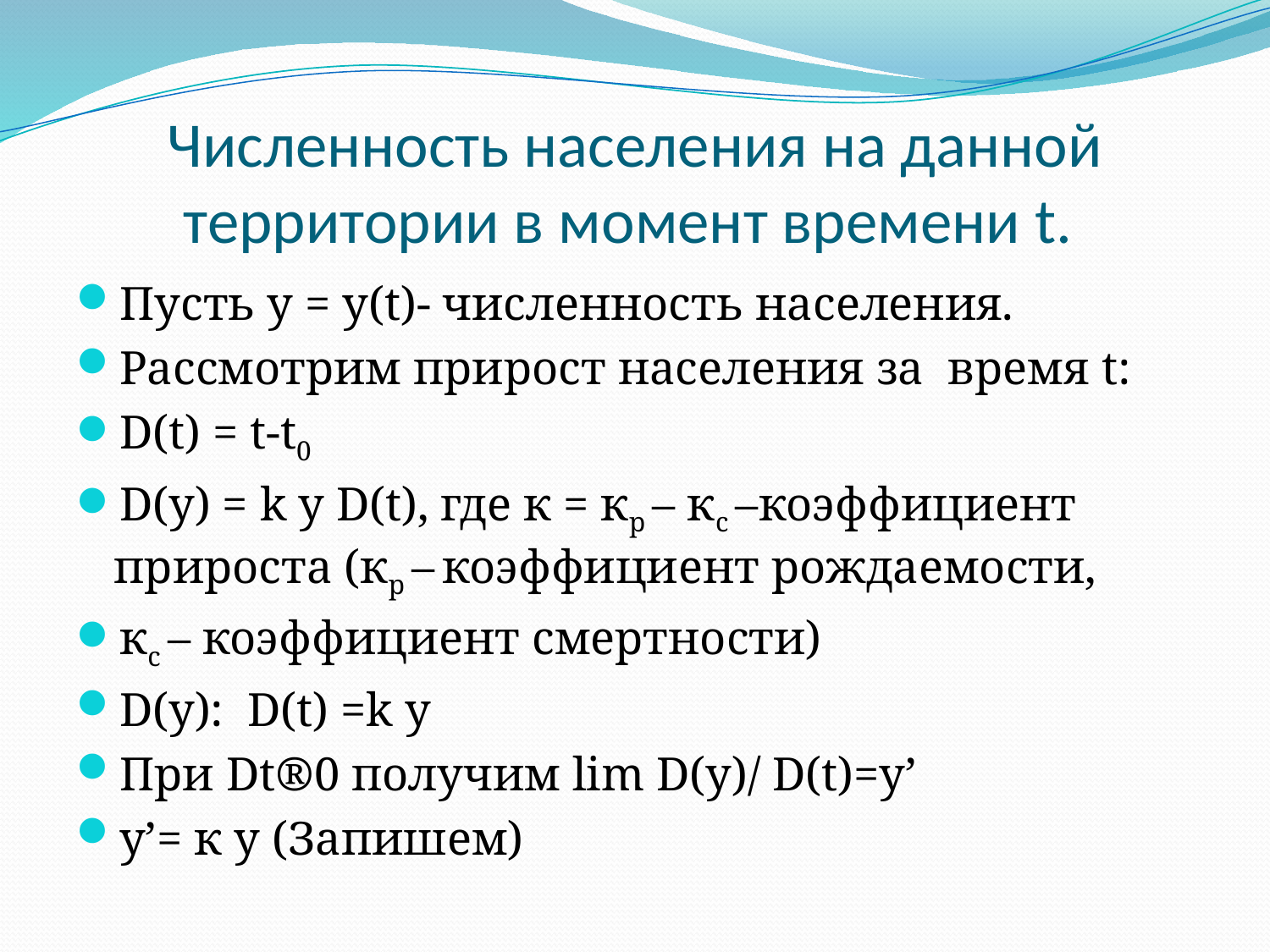

# Численность населения на данной территории в момент времени t.
Пусть у = у(t)- численность населения.
Рассмотрим прирост населения за  время t:
D(t) = t-t0
D(y) = k y D(t), где к = кр – кс –коэффициент прироста (кр – коэффициент рождаемости,
кс – коэффициент смертности)
D(y):  D(t) =k y
При Dt®0 получим lim D(y)/ D(t)=у’
у’= к у (Запишем)